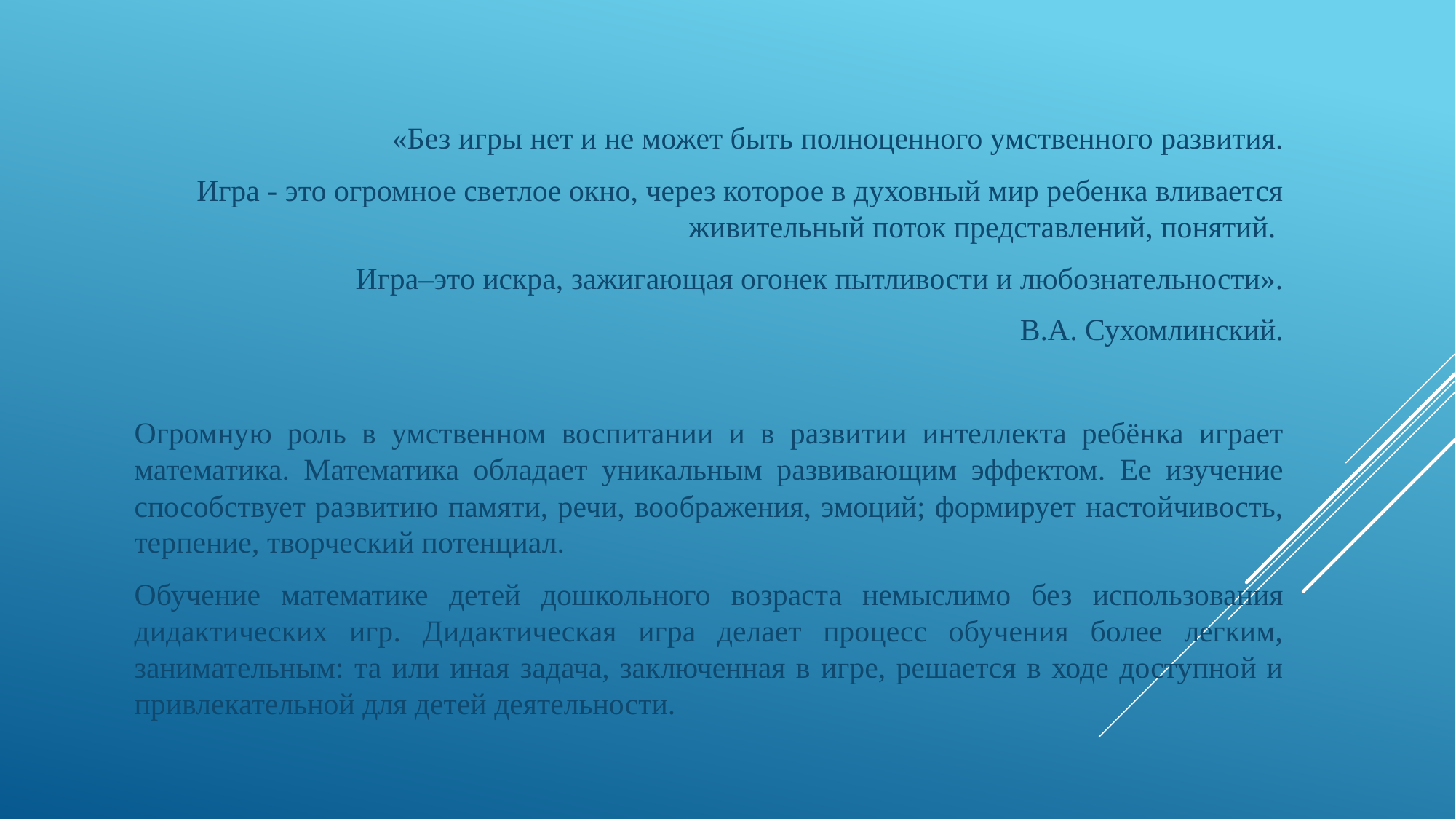

«Без игры нет и не может быть полноценного умственного развития.
 Игра - это огромное светлое окно, через которое в духовный мир ребенка вливается живительный поток представлений, понятий.
Игра–это искра, зажигающая огонек пытливости и любознательности».
В.А. Сухомлинский.

Огромную роль в умственном воспитании и в развитии интеллекта ребёнка играет математика. Математика обладает уникальным развивающим эффектом. Ее изучение способствует развитию памяти, речи, воображения, эмоций; формирует настойчивость, терпение, творческий потенциал.
Обучение математике детей дошкольного возраста немыслимо без использования дидактических игр. Дидактическая игра делает процесс обучения более легким, занимательным: та или иная задача, заключенная в игре, решается в ходе доступной и привлекательной для детей деятельности.